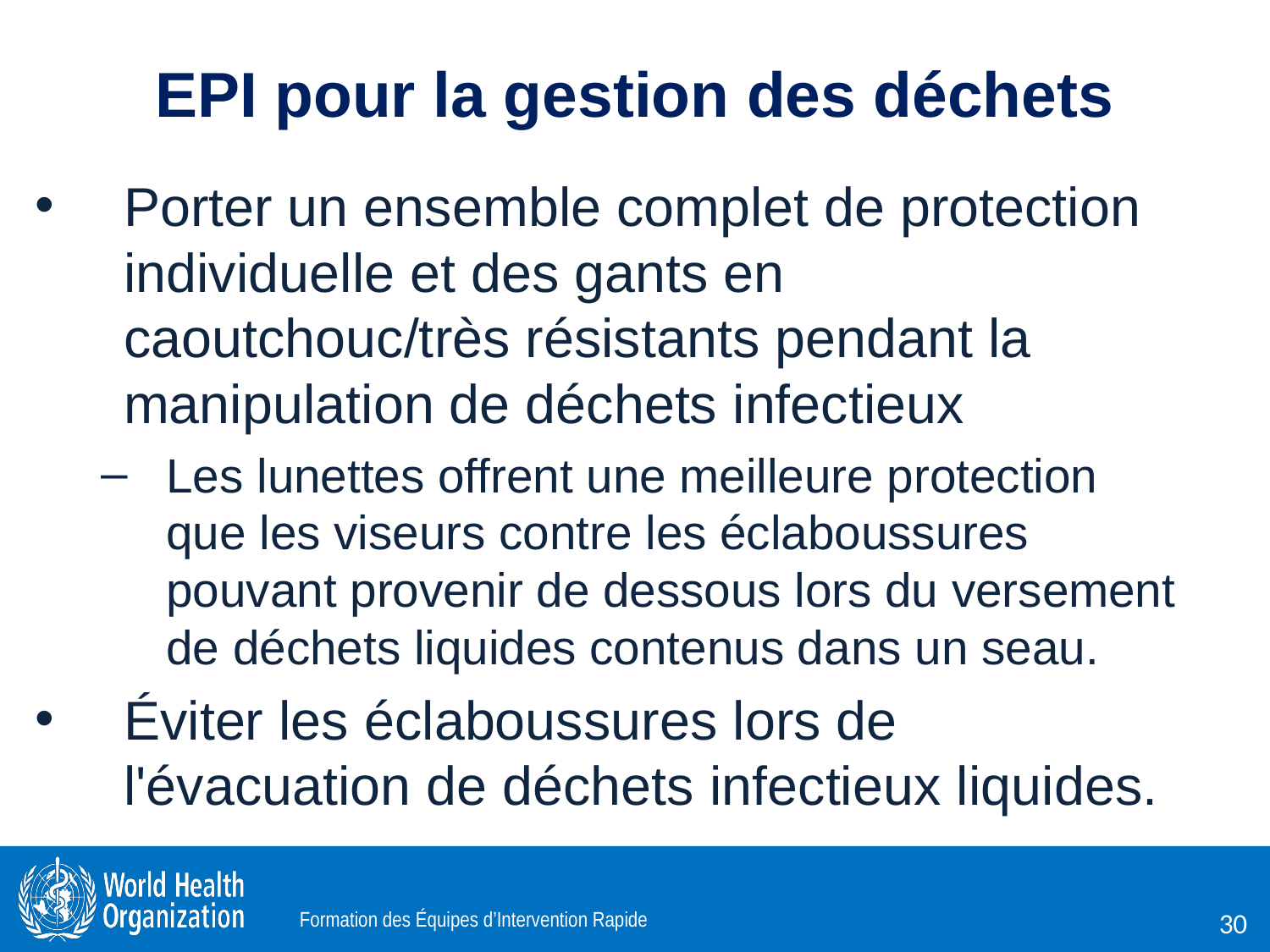

EPI pour la gestion des déchets
Porter un ensemble complet de protection individuelle et des gants en caoutchouc/très résistants pendant la manipulation de déchets infectieux
Les lunettes offrent une meilleure protection que les viseurs contre les éclaboussures pouvant provenir de dessous lors du versement de déchets liquides contenus dans un seau.
Éviter les éclaboussures lors de l'évacuation de déchets infectieux liquides.